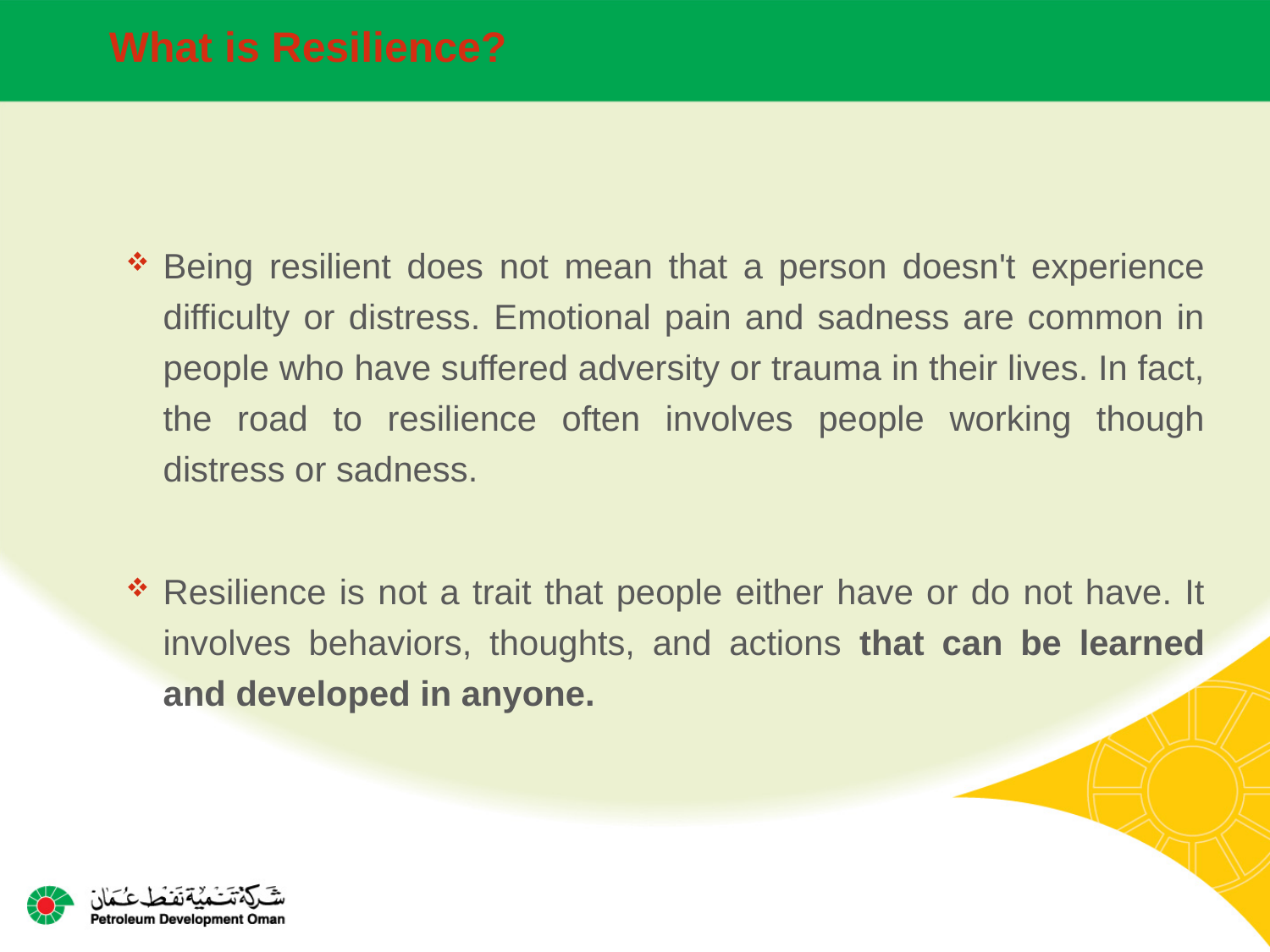

# What is Resilience?

Being resilient does not mean that a person doesn't experience difficulty or distress. Emotional pain and sadness are common in people who have suffered adversity or trauma in their lives. In fact, the road to resilience often involves people working though distress or sadness.

Resilience is not a trait that people either have or do not have. It involves behaviors, thoughts, and actions that can be learned and developed in anyone.